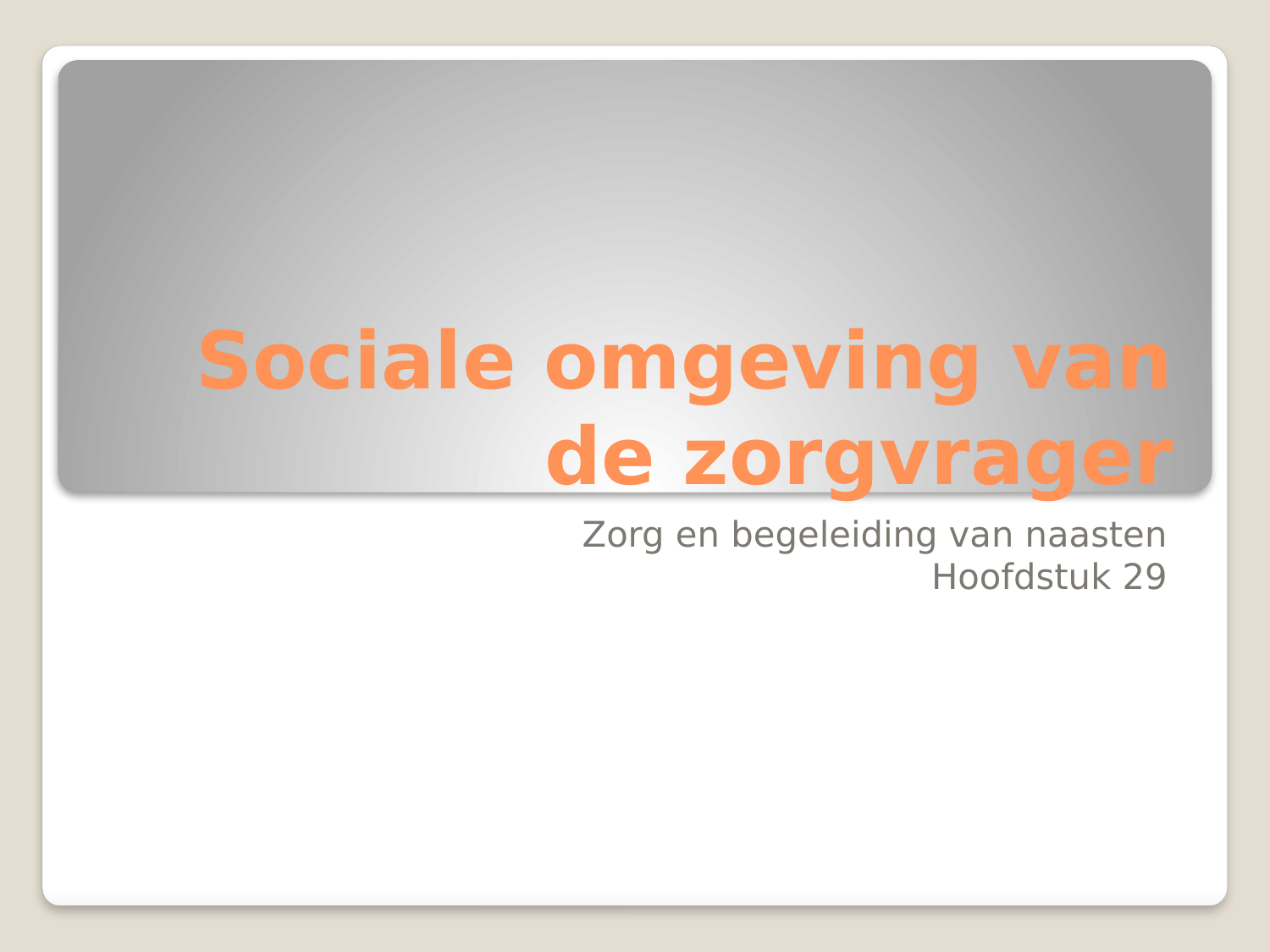

# Sociale omgeving van de zorgvrager
Zorg en begeleiding van naasten
Hoofdstuk 29